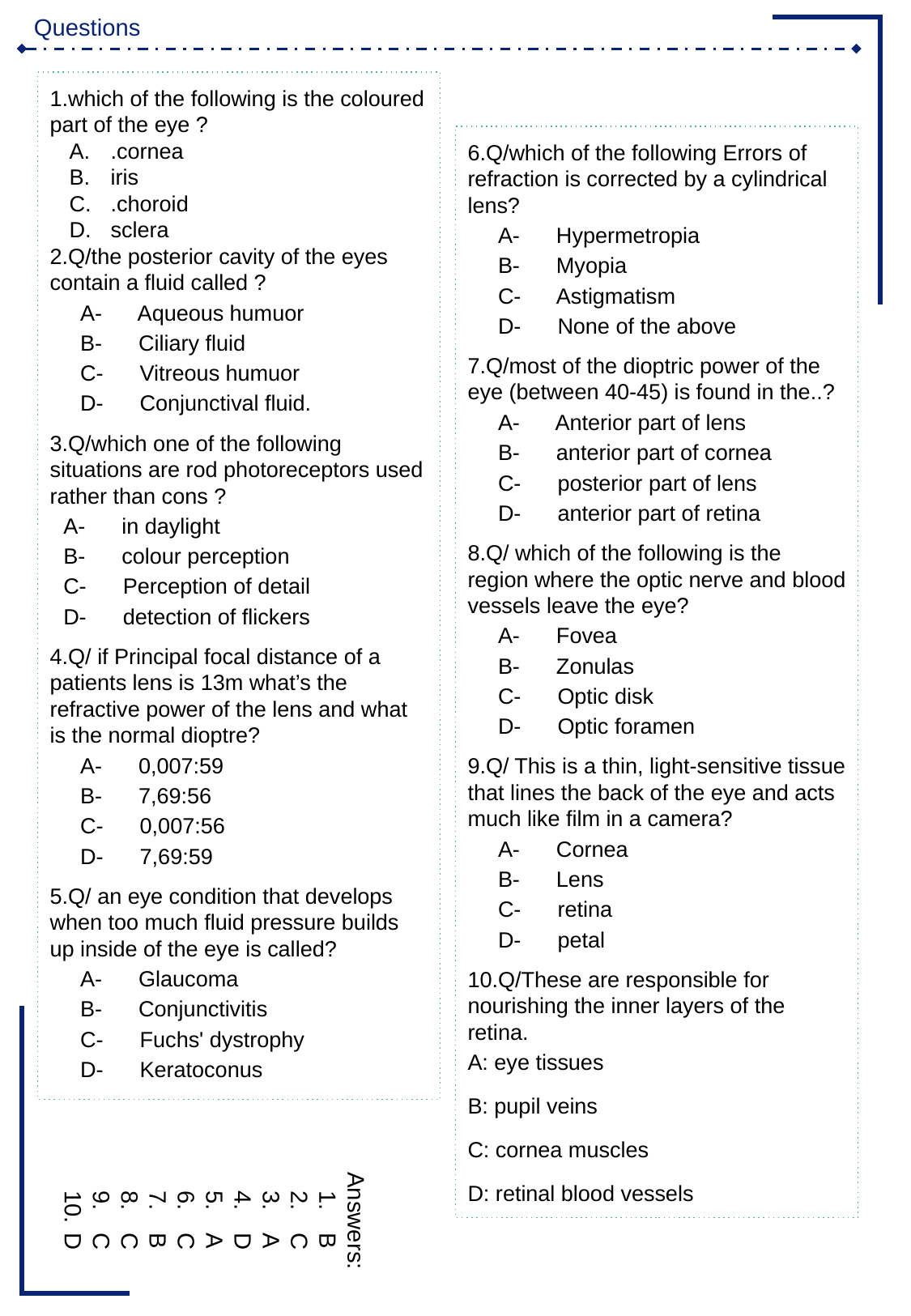

1.which of the following is the coloured part of the eye ?
.cornea
iris
.choroid
sclera
2.Q/the posterior cavity of the eyes contain a fluid called ?
A-      Aqueous humuor
B-      Ciliary fluid
C-      Vitreous humuor
D-      Conjunctival fluid.
3.Q/which one of the following situations are rod photoreceptors used rather than cons ?
A-      in daylight
B-      colour perception
C-      Perception of detail
D-      detection of flickers
4.Q/ if Principal focal distance of a patients lens is 13m what’s the refractive power of the lens and what is the normal dioptre?
A-      0,007:59
B-      7,69:56
C-      0,007:56
D-      7,69:59
5.Q/ an eye condition that develops when too much fluid pressure builds up inside of the eye is called?
A-      Glaucoma
B-      Conjunctivitis
C-      Fuchs' dystrophy
D-      Keratoconus

6.Q/which of the following Errors of refraction is corrected by a cylindrical lens?
A-      Hypermetropia
B-      Myopia
C-      Astigmatism
D-      None of the above
7.Q/most of the dioptric power of the eye (between 40-45) is found in the..?
A-      Anterior part of lens
B-      anterior part of cornea
C-      posterior part of lens
D-      anterior part of retina
8.Q/ which of the following is the region where the optic nerve and blood vessels leave the eye?
A-      Fovea
B-      Zonulas
C-      Optic disk
D-      Optic foramen
9.Q/ This is a thin, light-sensitive tissue that lines the back of the eye and acts much like film in a camera?
A-      Cornea
B-      Lens
C-      retina
D-      petal
10.Q/These are responsible for nourishing the inner layers of the retina.
A: eye tissues
B: pupil veins
C: cornea muscles
D: retinal blood vessels

Answers:
B
C
A
D
A
C
B
C
C
D